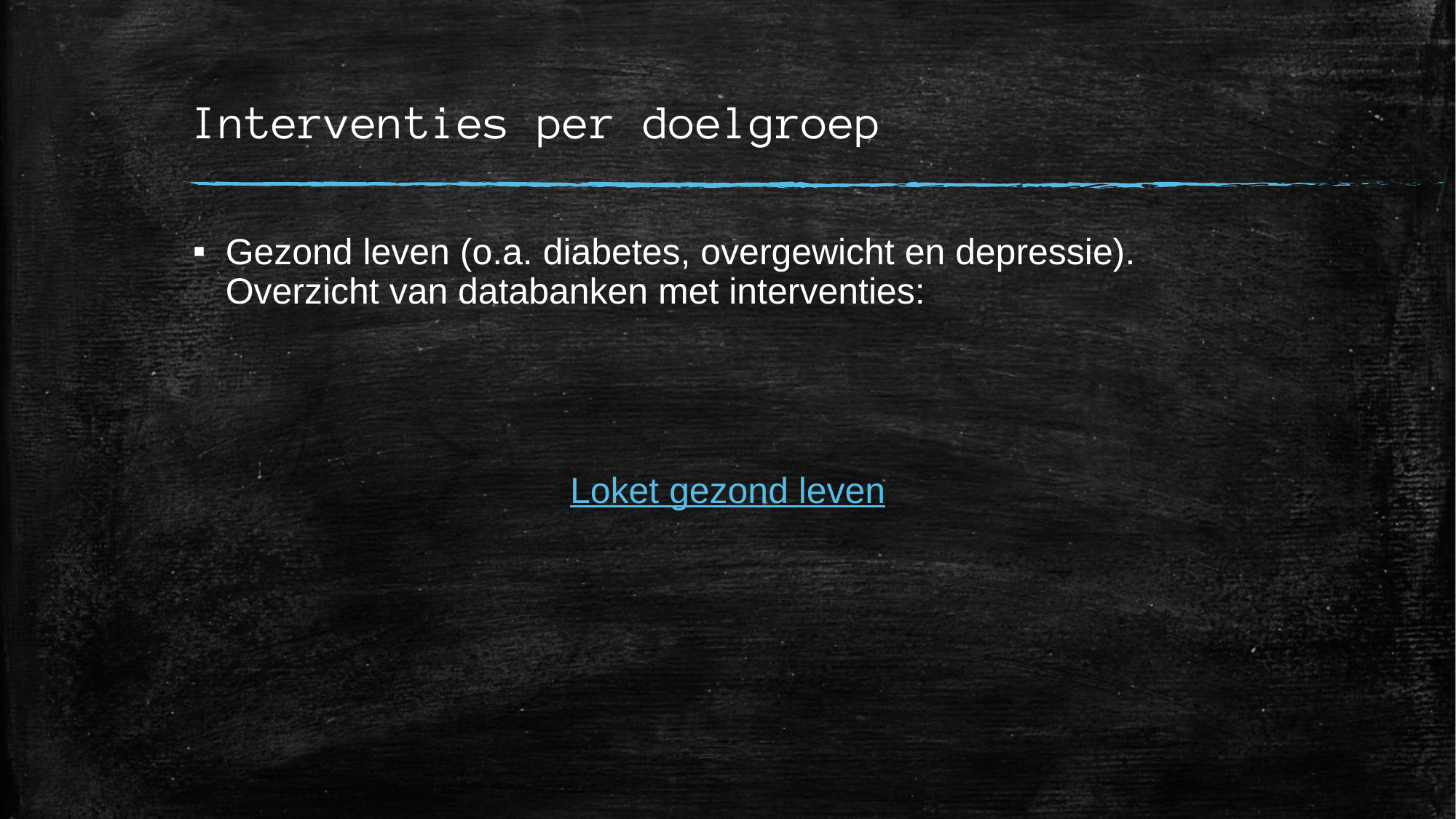

# Interventies per doelgroep
Gezond leven (o.a. diabetes, overgewicht en depressie). Overzicht van databanken met interventies:

Loket gezond leven